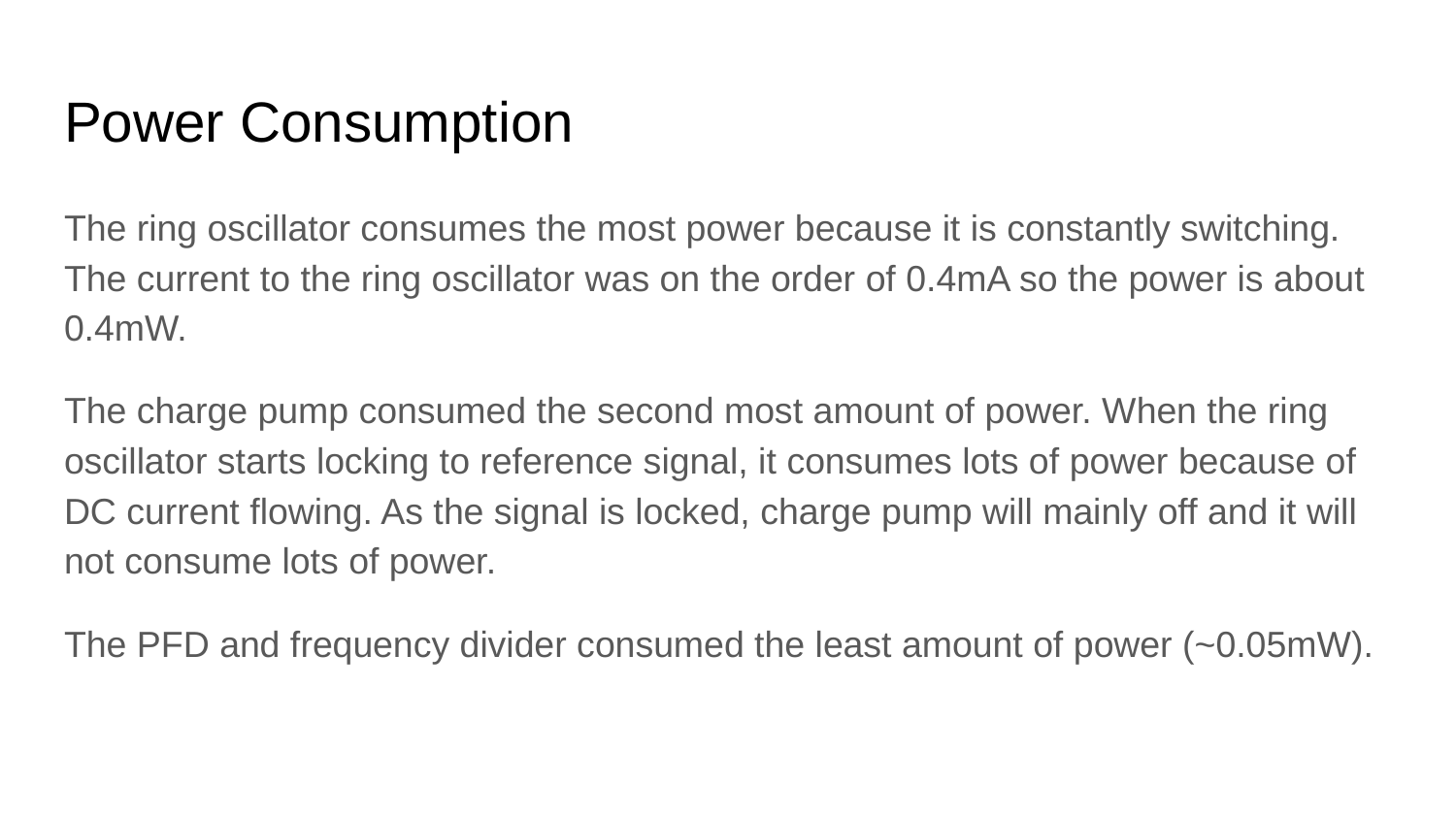

# Power Consumption
The ring oscillator consumes the most power because it is constantly switching. The current to the ring oscillator was on the order of 0.4mA so the power is about 0.4mW.
The charge pump consumed the second most amount of power. When the ring oscillator starts locking to reference signal, it consumes lots of power because of DC current flowing. As the signal is locked, charge pump will mainly off and it will not consume lots of power.
The PFD and frequency divider consumed the least amount of power (~0.05mW).